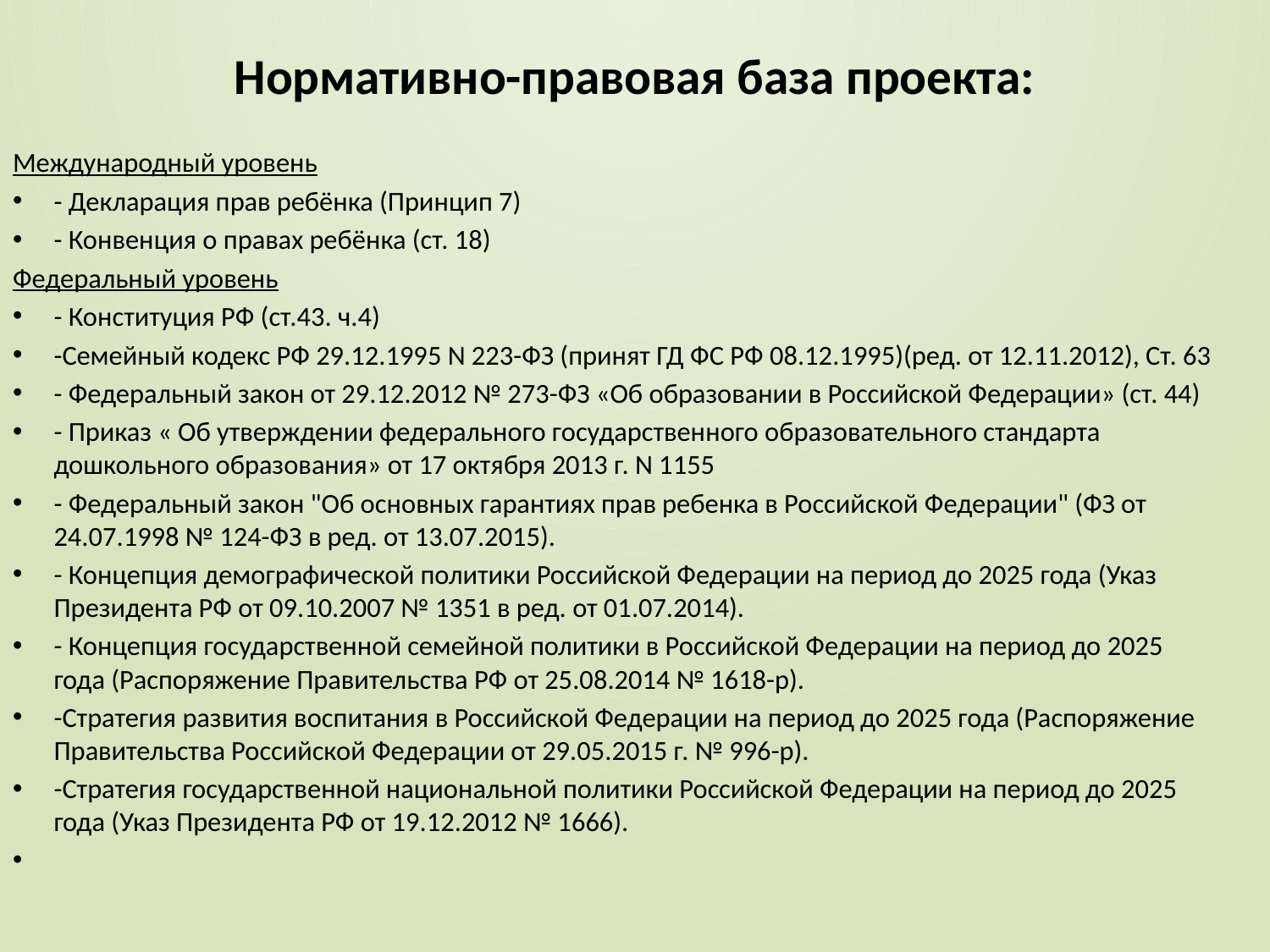

# Нормативно-правовая база проекта:
Международный уровень
- Декларация прав ребёнка (Принцип 7)
- Конвенция о правах ребёнка (ст. 18)
Федеральный уровень
- Конституция РФ (ст.43. ч.4)
-Семейный кодекс РФ 29.12.1995 N 223-ФЗ (принят ГД ФС РФ 08.12.1995)(ред. от 12.11.2012), Ст. 63
- Федеральный закон от 29.12.2012 № 273-ФЗ «Об образовании в Российской Федерации» (ст. 44)
- Приказ « Об утверждении федерального государственного образовательного стандарта дошкольного образования» от 17 октября 2013 г. N 1155
- Федеральный закон "Об основных гарантиях прав ребенка в Российской Федерации" (ФЗ от 24.07.1998 № 124-ФЗ в ред. от 13.07.2015).
- Концепция демографической политики Российской Федерации на период до 2025 года (Указ Президента РФ от 09.10.2007 № 1351 в ред. от 01.07.2014).
- Концепция государственной семейной политики в Российской Федерации на период до 2025 года (Распоряжение Правительства РФ от 25.08.2014 № 1618-р).
-Стратегия развития воспитания в Российской Федерации на период до 2025 года (Распоряжение Правительства Российской Федерации от 29.05.2015 г. № 996-р).
-Стратегия государственной национальной политики Российской Федерации на период до 2025 года (Указ Президента РФ от 19.12.2012 № 1666).